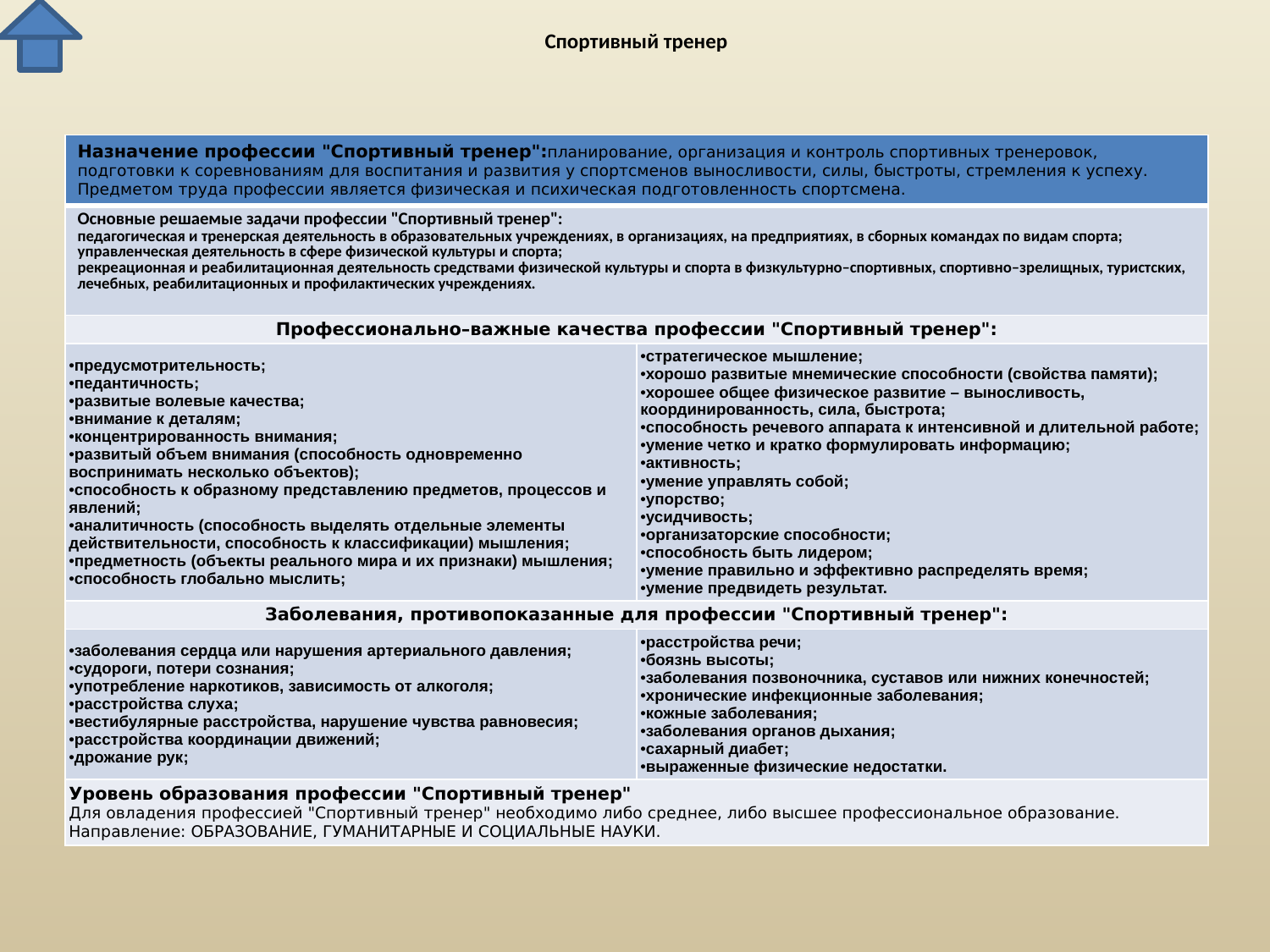

# Спортивный тренер
| Назначение профессии "Спортивный тренер":планирование, организация и контроль спортивных тренеровок, подготовки к соревнованиям для воспитания и развития у спортсменов выносливости, силы, быстроты, стремления к успеху. Предметом труда профессии является физическая и психическая подготовленность спортсмена. |  |
| --- | --- |
| Основные решаемые задачи профессии "Спортивный тренер": педагогическая и тренерская деятельность в образовательных учреждениях, в организациях, на предприятиях, в сборных командах по видам спорта; управленческая деятельность в сфере физической культуры и спорта; рекреационная и реабилитационная деятельность средствами физической культуры и спорта в физкультурно–спортивных, спортивно–зрелищных, туристских, лечебных, реабилитационных и профилактических учреждениях. |  |
| Профессионально–важные качества профессии "Спортивный тренер": |  |
| предусмотрительность; педантичность; развитые волевые качества; внимание к деталям; концентрированность внимания; развитый объем внимания (способность одновременно воспринимать несколько объектов); способность к образному представлению предметов, процессов и явлений; аналитичность (способность выделять отдельные элементы действительности, способность к классификации) мышления; предметность (объекты реального мира и их признаки) мышления; способность глобально мыслить; | стратегическое мышление; хорошо развитые мнемические способности (свойства памяти); хорошее общее физическое развитие – выносливость, координированность, сила, быстрота; способность речевого аппарата к интенсивной и длительной работе; умение четко и кратко формулировать информацию; активность; умение управлять собой; упорство; усидчивость; организаторские способности; способность быть лидером; умение правильно и эффективно распределять время; умение предвидеть результат. |
| Заболевания, противопоказанные для профессии "Спортивный тренер": |  |
| заболевания сердца или нарушения артериального давления; судороги, потери сознания; употребление наркотиков, зависимость от алкоголя; расстройства слуха; вестибулярные расстройства, нарушение чувства равновесия; расстройства координации движений; дрожание рук; | расстройства речи; боязнь высоты; заболевания позвоночника, суставов или нижних конечностей; хронические инфекционные заболевания; кожные заболевания; заболевания органов дыхания; сахарный диабет; выраженные физические недостатки. |
| Уровень образования профессии "Спортивный тренер" Для овладения профессией "Спортивный тренер" необходимо либо среднее, либо высшее профессиональное образование. Направление: ОБРАЗОВАНИЕ, ГУМАНИТАРНЫЕ И СОЦИАЛЬНЫЕ НАУКИ. |  |